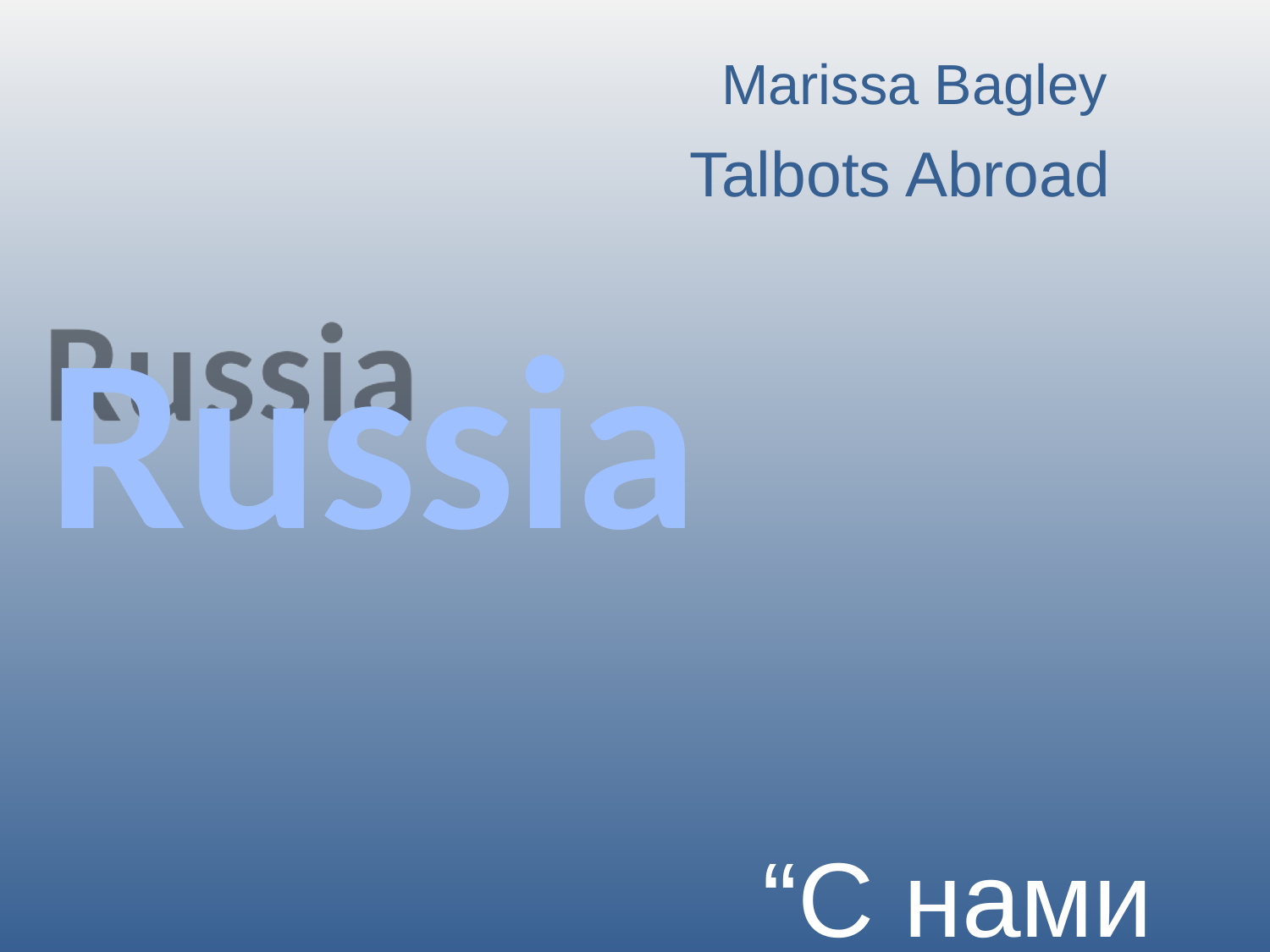

Marissa Bagley
Talbots Abroad
Russia
“С нами Бог”